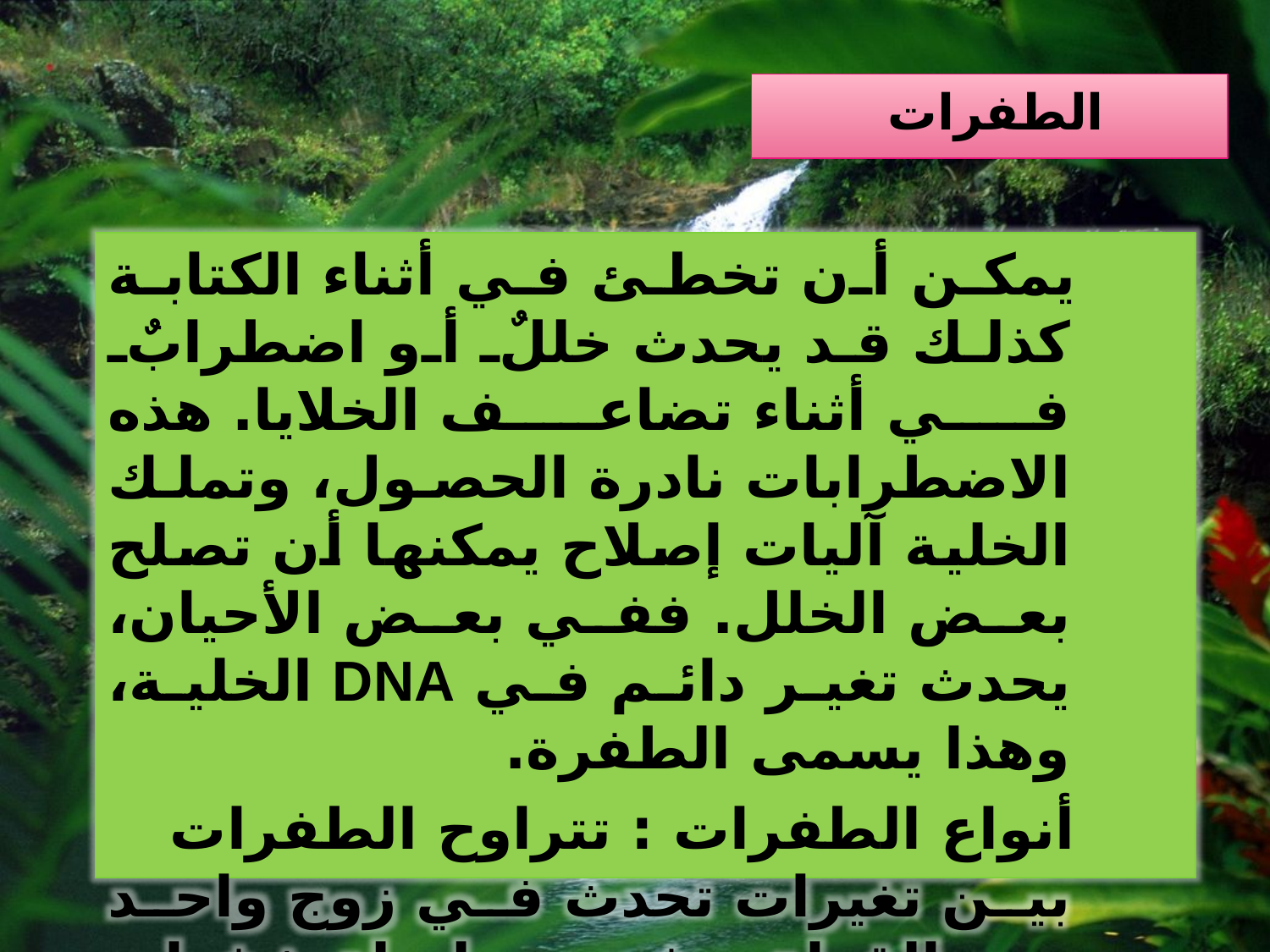

# الطفرات
     يمكن أن تخطئ في أثناء الكتابة كذلك قد يحدث خللٌ أو اضطرابٌ في أثناء تضاعف الخلايا. هذه الاضطرابات نادرة الحصول، وتملك الخلية آليات إصلاح يمكنها أن تصلح بعض الخلل. ففي بعض الأحيان، يحدث تغير دائم في DNA الخلية، وهذا يسمى الطفرة.
     أنواع الطفرات : تتراوح الطفرات بين تغيرات تحدث في زوج واحد من القواعد في سلسلة شفرات DNA إلى حذف قطع كبيرة من الكروموسومات.